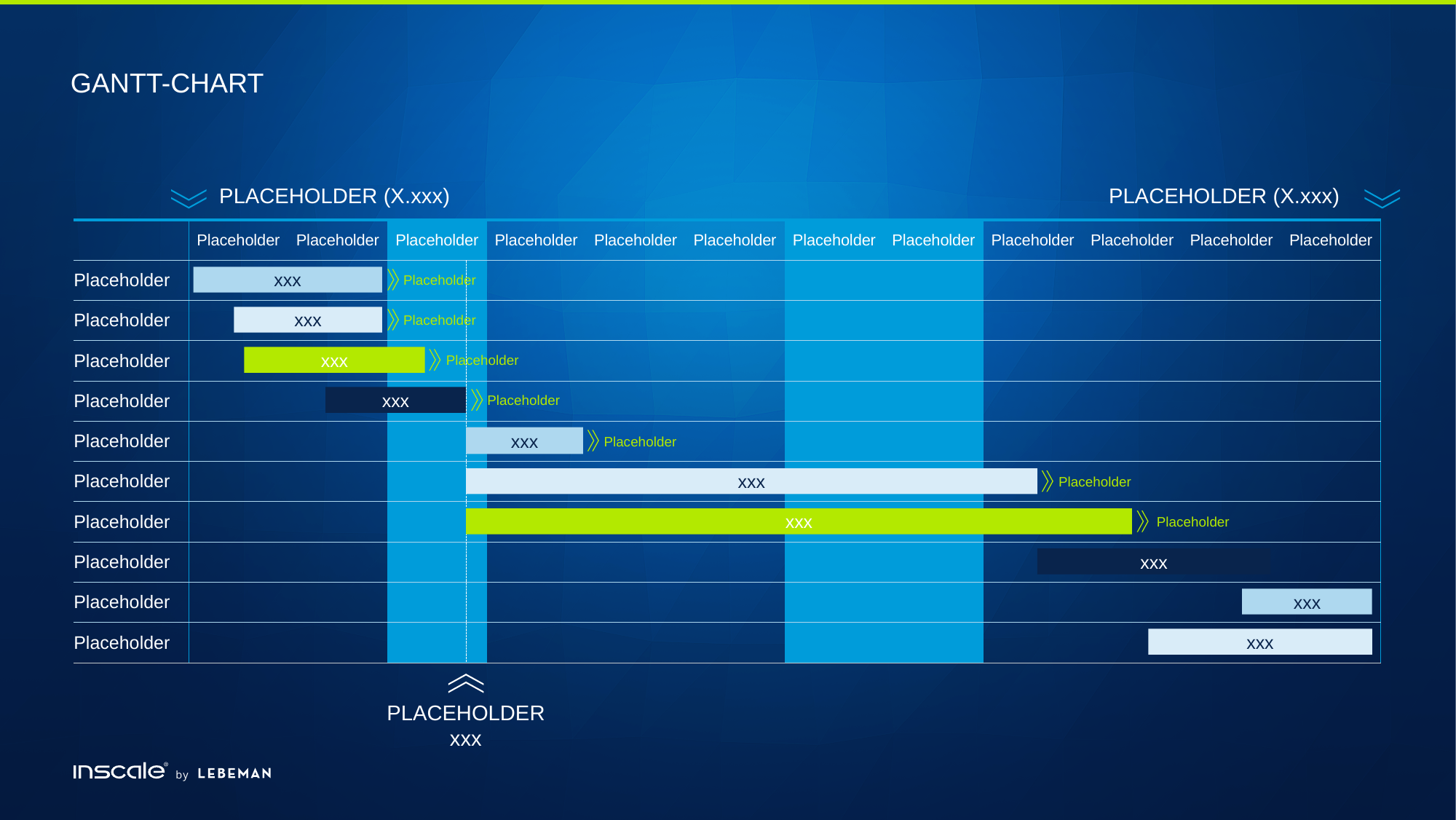

# Gantt-Chart

Placeholder (X.xxx)
Placeholder (X.xxx)

|  | Placeholder | Placeholder | Placeholder | Placeholder | Placeholder | Placeholder | Placeholder | Placeholder | Placeholder | Placeholder | Placeholder | Placeholder |
| --- | --- | --- | --- | --- | --- | --- | --- | --- | --- | --- | --- | --- |
| Placeholder |  |  |  |  |  |  |  |  |  |  |  |  |
| Placeholder |  |  |  |  |  |  |  |  |  |  |  |  |
| Placeholder |  |  |  |  |  |  |  |  |  |  |  |  |
| Placeholder |  |  |  |  |  |  |  |  |  |  |  |  |
| Placeholder |  |  |  |  |  |  |  |  |  |  |  |  |
| Placeholder |  |  |  |  |  |  |  |  |  |  |  |  |
| Placeholder |  |  |  |  |  |  |  |  |  |  |  |  |
| Placeholder |  |  |  |  |  |  |  |  |  |  |  |  |
| Placeholder |  |  |  |  |  |  |  |  |  |  |  |  |
| Placeholder |  |  |  |  |  |  |  |  |  |  |  |  |
xxx
Placeholder

Placeholder
xxx

Placeholder
xxx

Placeholder
xxx

xxx
Placeholder

xxx
Placeholder

Placeholder
xxx

xxx
xxx
xxx

Placeholder
xxx